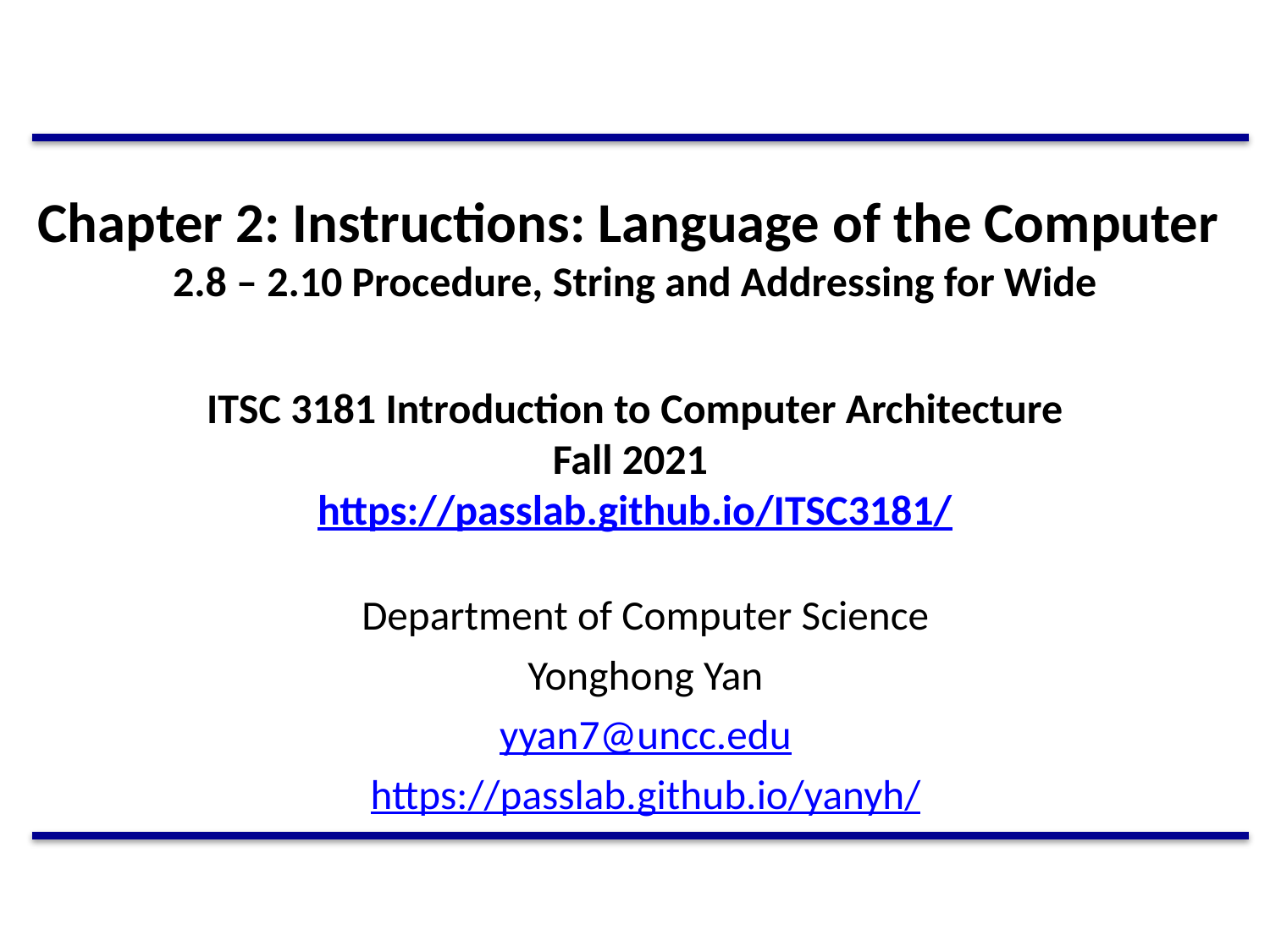

# Chapter 2: Instructions: Language of the Computer 2.8 – 2.10 Procedure, String and Addressing for Wide ITSC 3181 Introduction to Computer Architecture Fall 2021 https://passlab.github.io/ITSC3181/
Department of Computer Science
Yonghong Yan
yyan7@uncc.edu
https://passlab.github.io/yanyh/